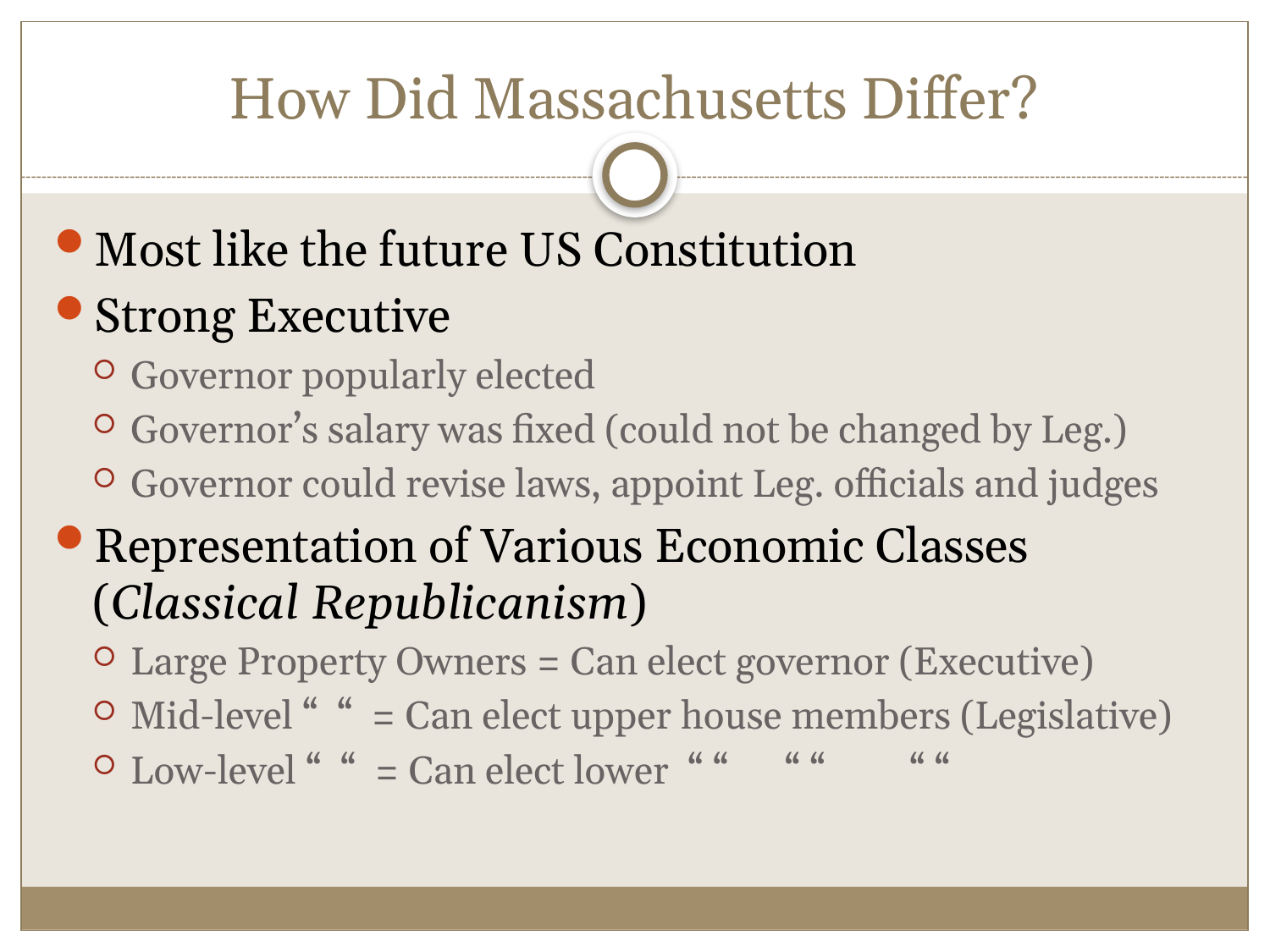

# How Did Massachusetts Differ?
Most like the future US Constitution
Strong Executive
Governor popularly elected
Governor’s salary was fixed (could not be changed by Leg.)
Governor could revise laws, appoint Leg. officials and judges
Representation of Various Economic Classes (Classical Republicanism)
Large Property Owners = Can elect governor (Executive)
Mid-level “  “  = Can elect upper house members (Legislative)
Low-level “  “  = Can elect lower  “ “      “ “         “ “